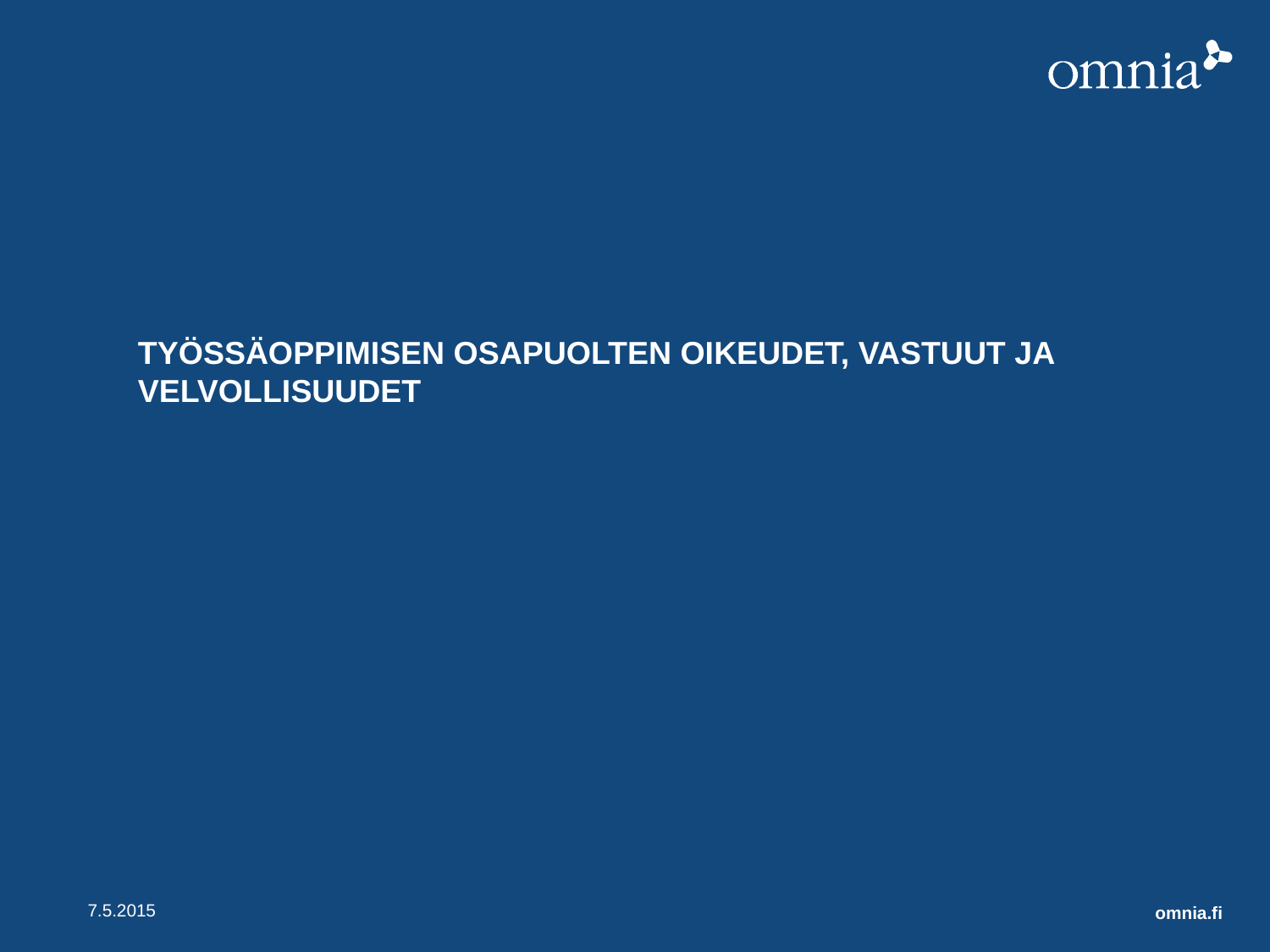

# TYÖSSÄOPPIMISEN OSAPUOLTEN OIKEUDET, VASTUUT JA VELVOLLISUUDET
7.5.2015